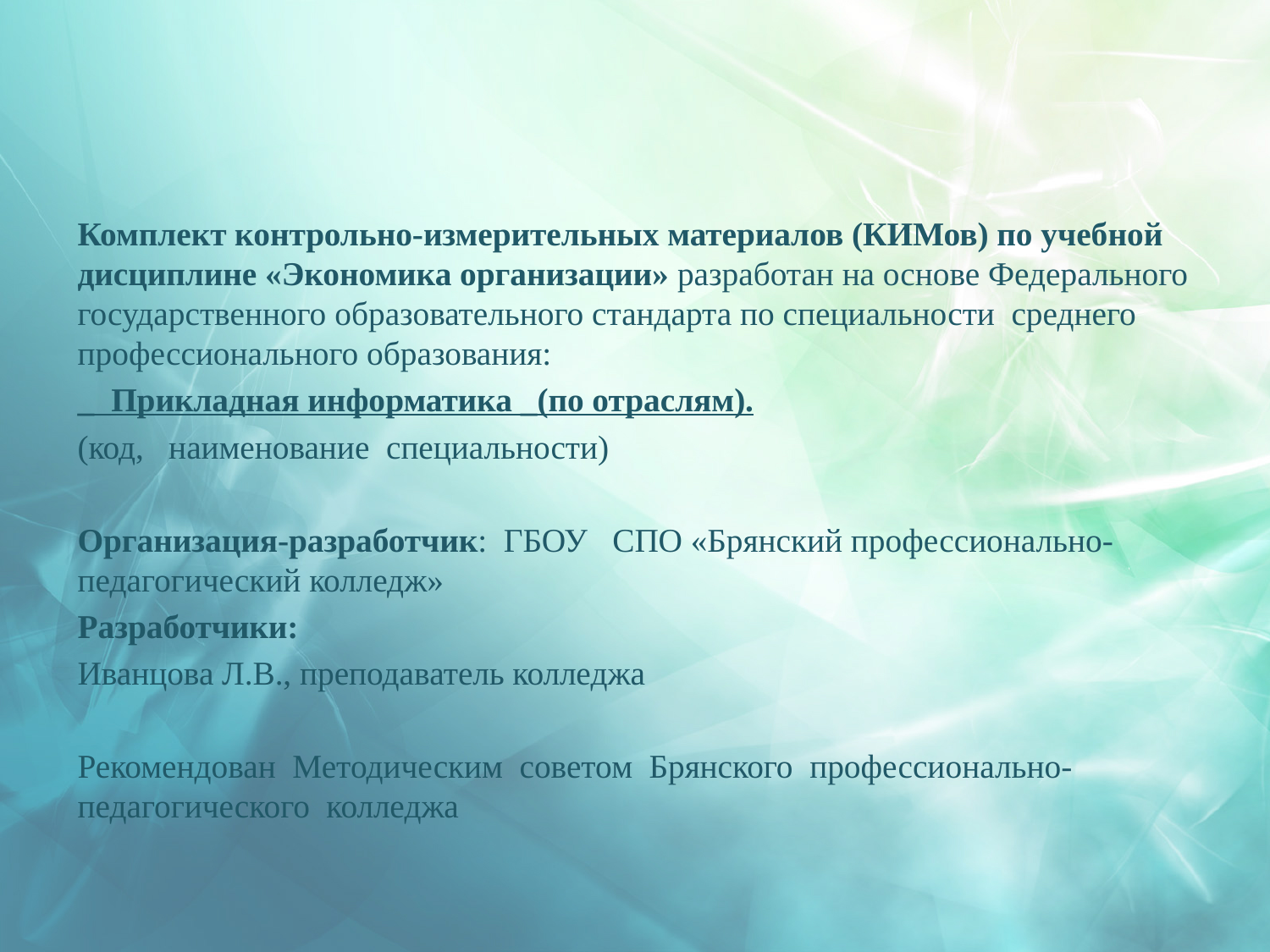

Комплект контрольно-измерительных материалов (КИМов) по учебной дисциплине «Экономика организации» разработан на основе Федерального государственного образовательного стандарта по специальности  среднего профессионального образования:
__Прикладная информатика _(по отраслям).
(код,   наименование  специальности)

Организация-разработчик:  ГБОУ   СПО «Брянский профессионально-педагогический колледж»
Разработчики:
Иванцова Л.В., преподаватель колледжа

Рекомендован  Методическим  советом  Брянского  профессионально-педагогического  колледжа